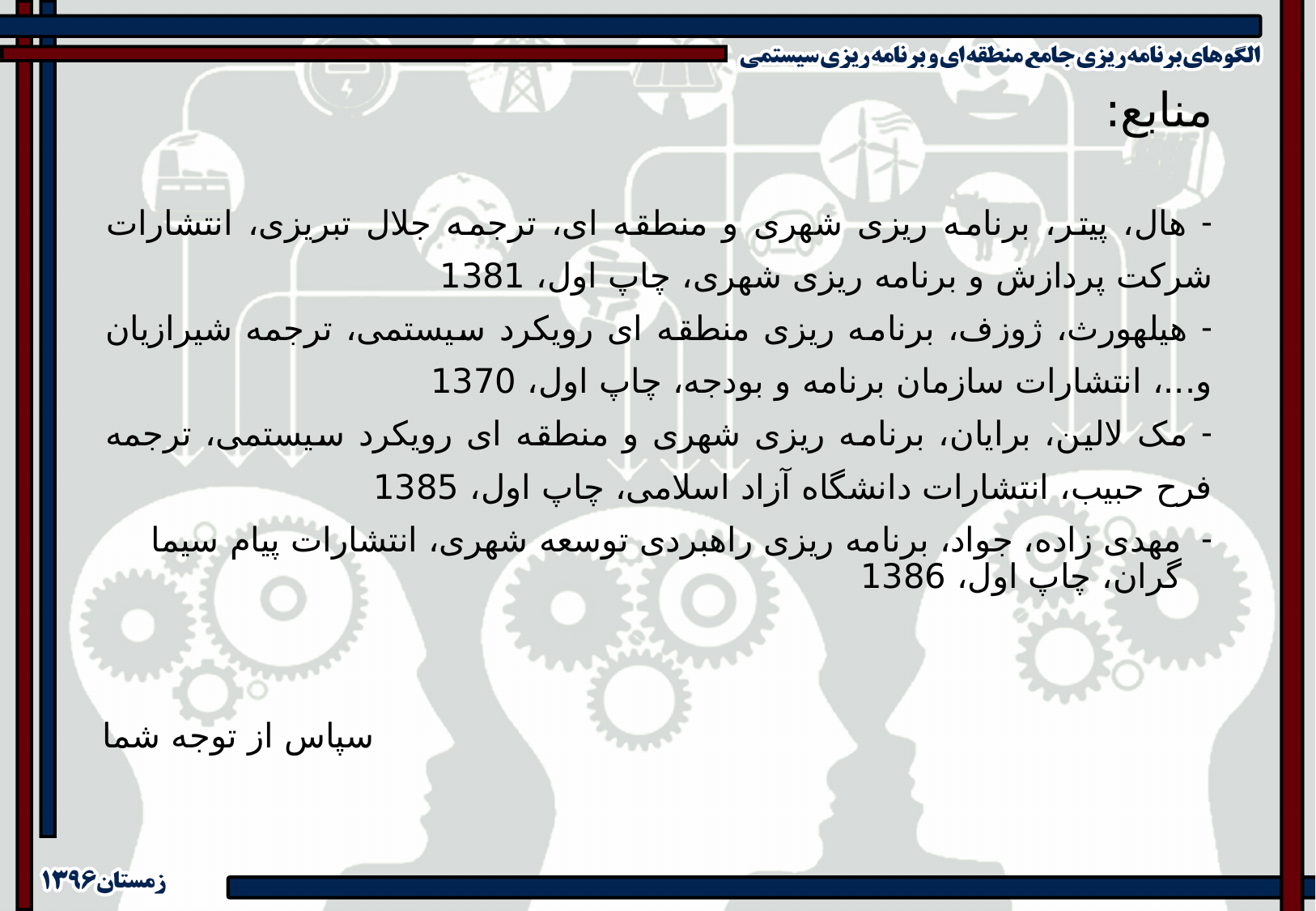

منابع:

 هال، پیتر، برنامه ریزی شهری و منطقه ای، ترجمه جلال تبریزی، انتشارات شرکت پردازش و برنامه ریزی شهری، چاپ اول، 1381
 هیلهورث، ژوزف، برنامه ریزی منطقه ای رویکرد سیستمی، ترجمه شیرازیان و...، انتشارات سازمان برنامه و بودجه، چاپ اول، 1370
 مک لالین، برایان، برنامه ریزی شهری و منطقه ای رویکرد سیستمی، ترجمه فرح حبیب، انتشارات دانشگاه آزاد اسلامی، چاپ اول، 1385
مهدی زاده، جواد، برنامه ریزی راهبردی توسعه شهری، انتشارات پیام سیما گران، چاپ اول، 1386

سپاس از توجه شما